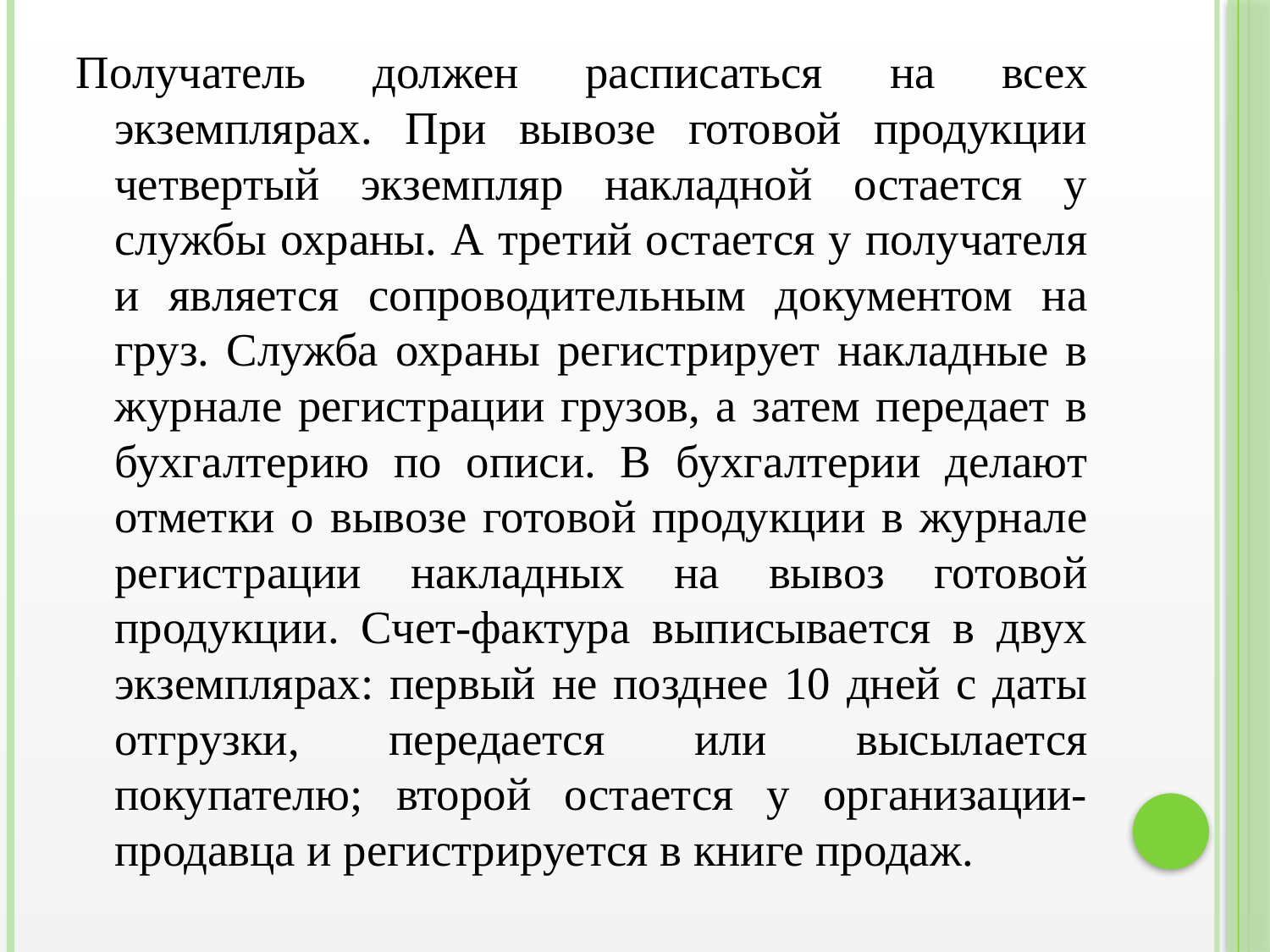

Получатель должен расписаться на всех экземплярах. При вывозе готовой продукции четвертый экземпляр накладной остается у службы охраны. А третий остается у получателя и является сопроводительным документом на груз. Служба охраны регистрирует накладные в журнале регистрации грузов, а затем передает в бухгалтерию по описи. В бухгалтерии делают отметки о вывозе готовой продукции в журнале регистрации накладных на вывоз готовой продукции. Счет-фактура выписывается в двух экземплярах: первый не позднее 10 дней с даты отгрузки, передается или высылается покупателю; второй остается у организации-продавца и регистрируется в книге продаж.